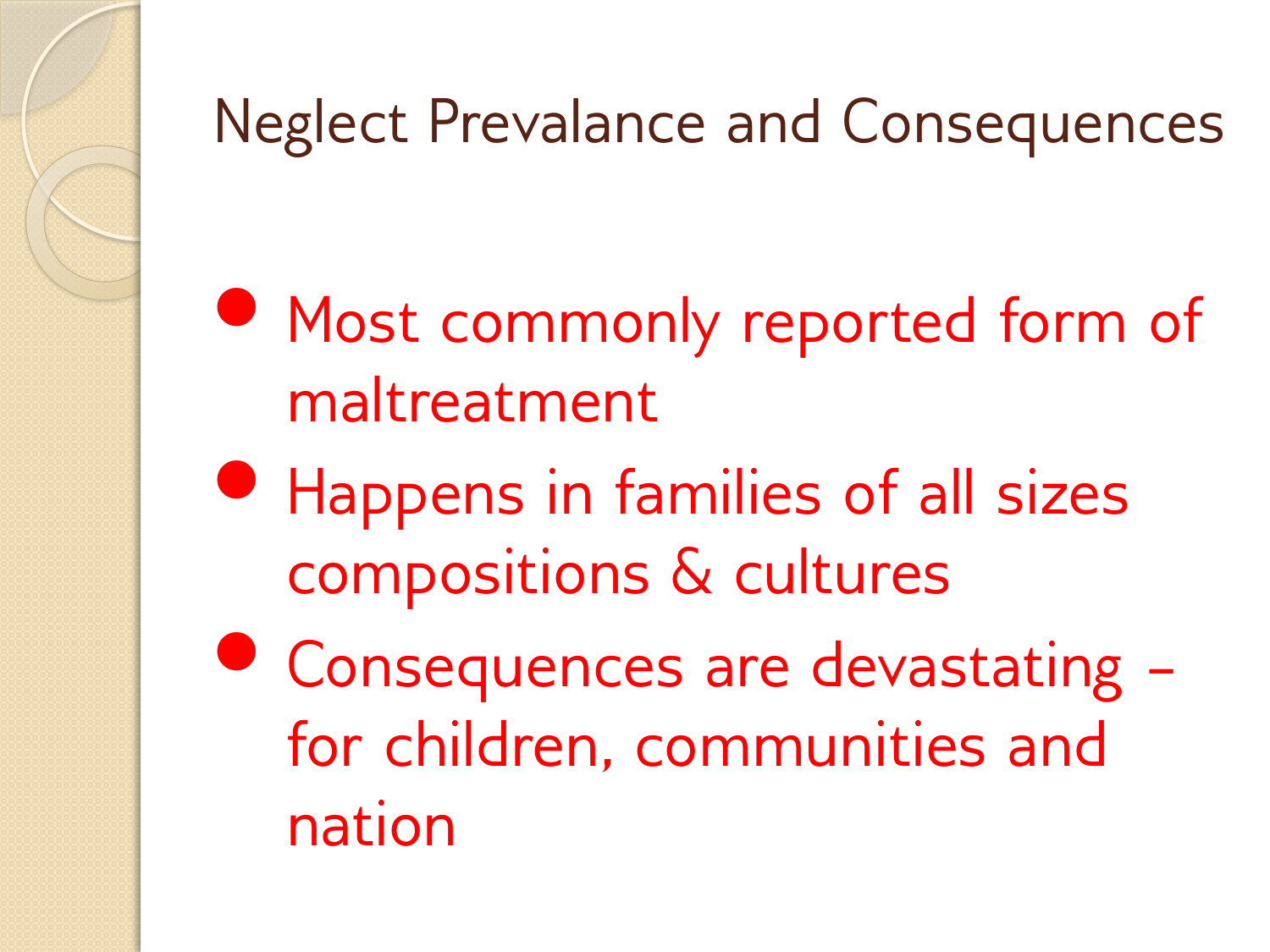

# Neglect Prevalance and Consequences

Most commonly reported form of maltreatment
Happens in families of all sizes compositions & cultures
Consequences are devastating – for children, communities and nation